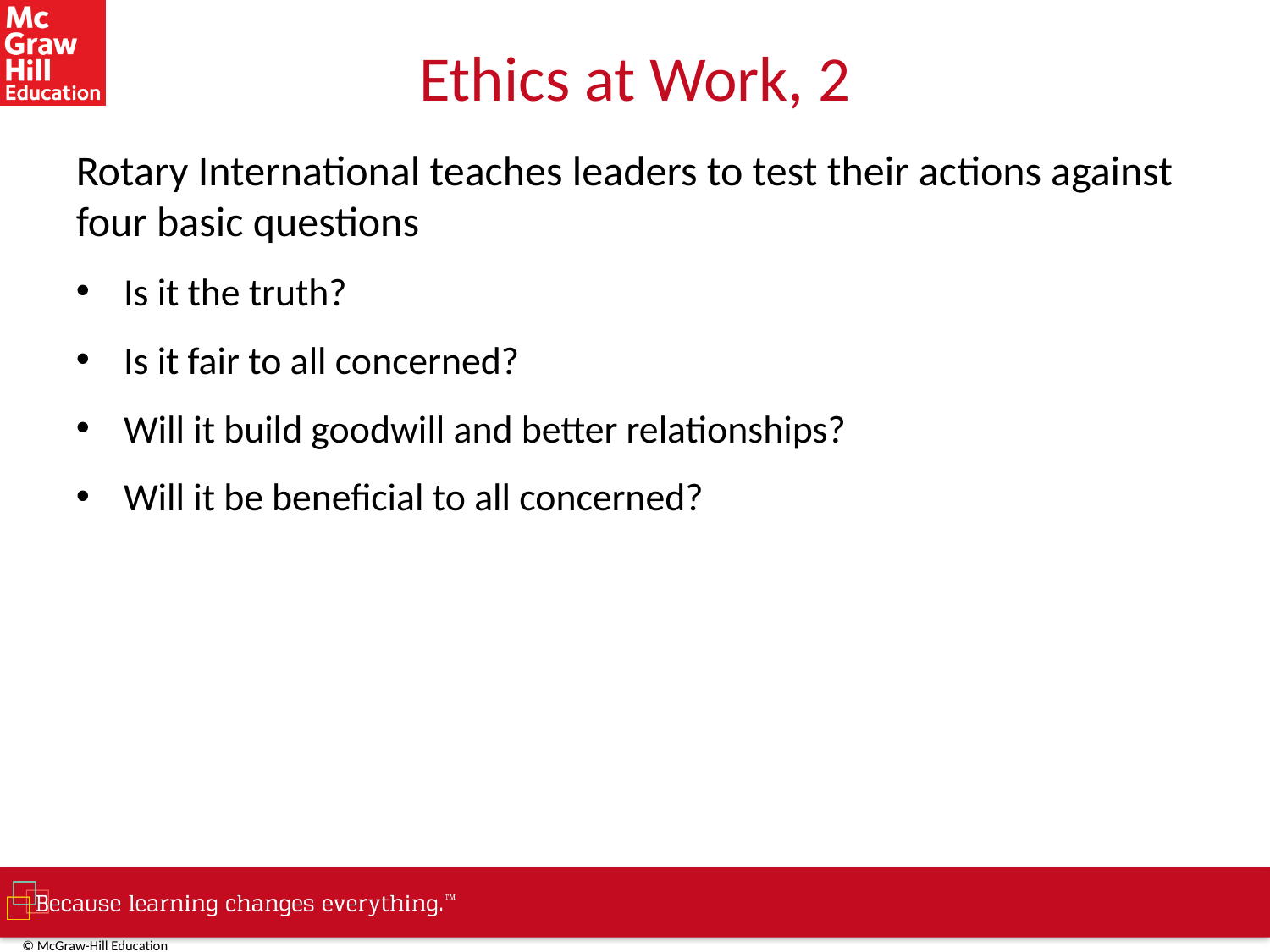

# Ethics at Work, 2
Rotary International teaches leaders to test their actions against four basic questions
Is it the truth?
Is it fair to all concerned?
Will it build goodwill and better relationships?
Will it be beneficial to all concerned?